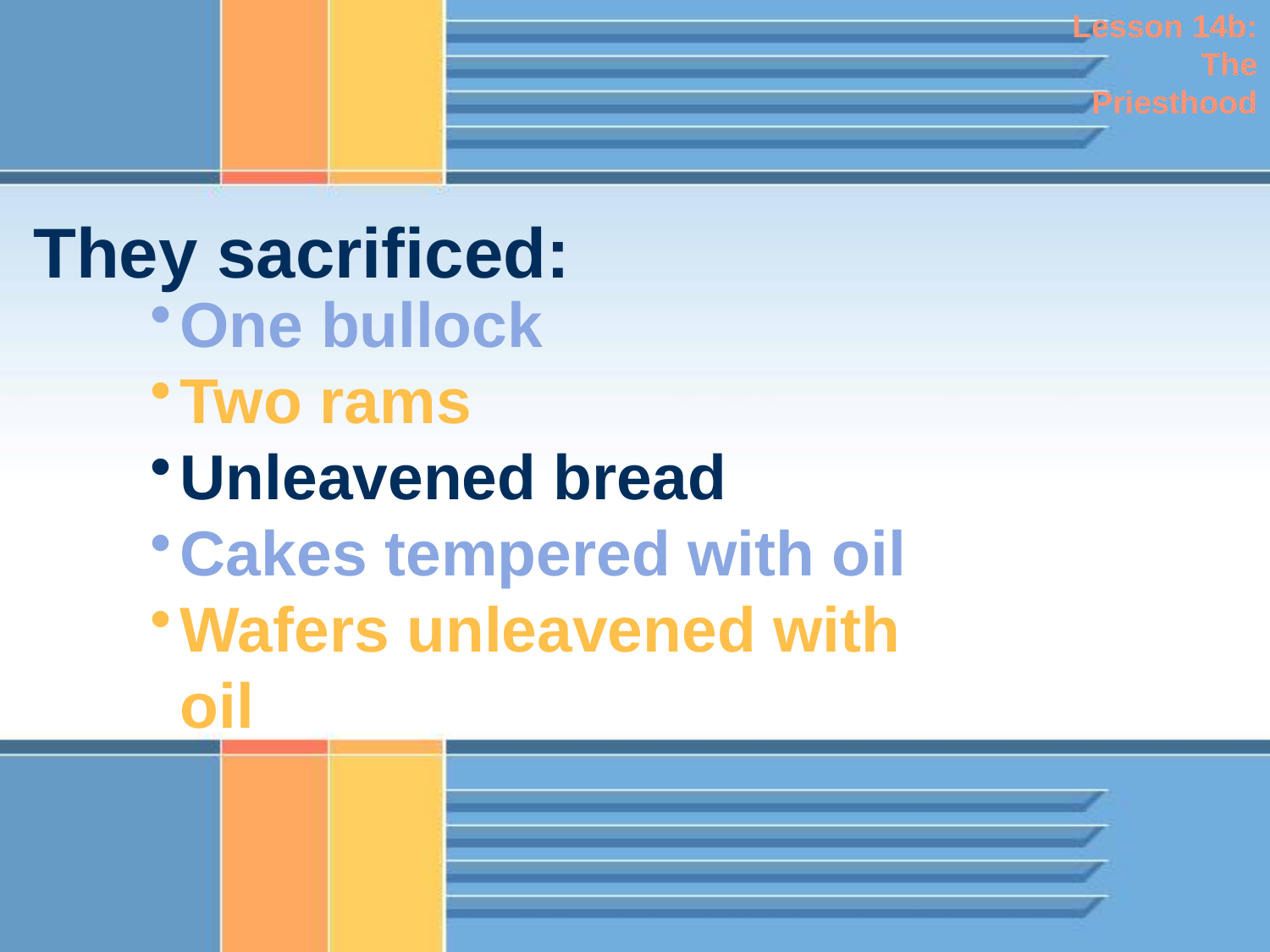

Lesson 14b: The Priesthood
They sacrificed:

One bullock
Two rams
Unleavened bread
Cakes tempered with oil
Wafers unleavened with oil